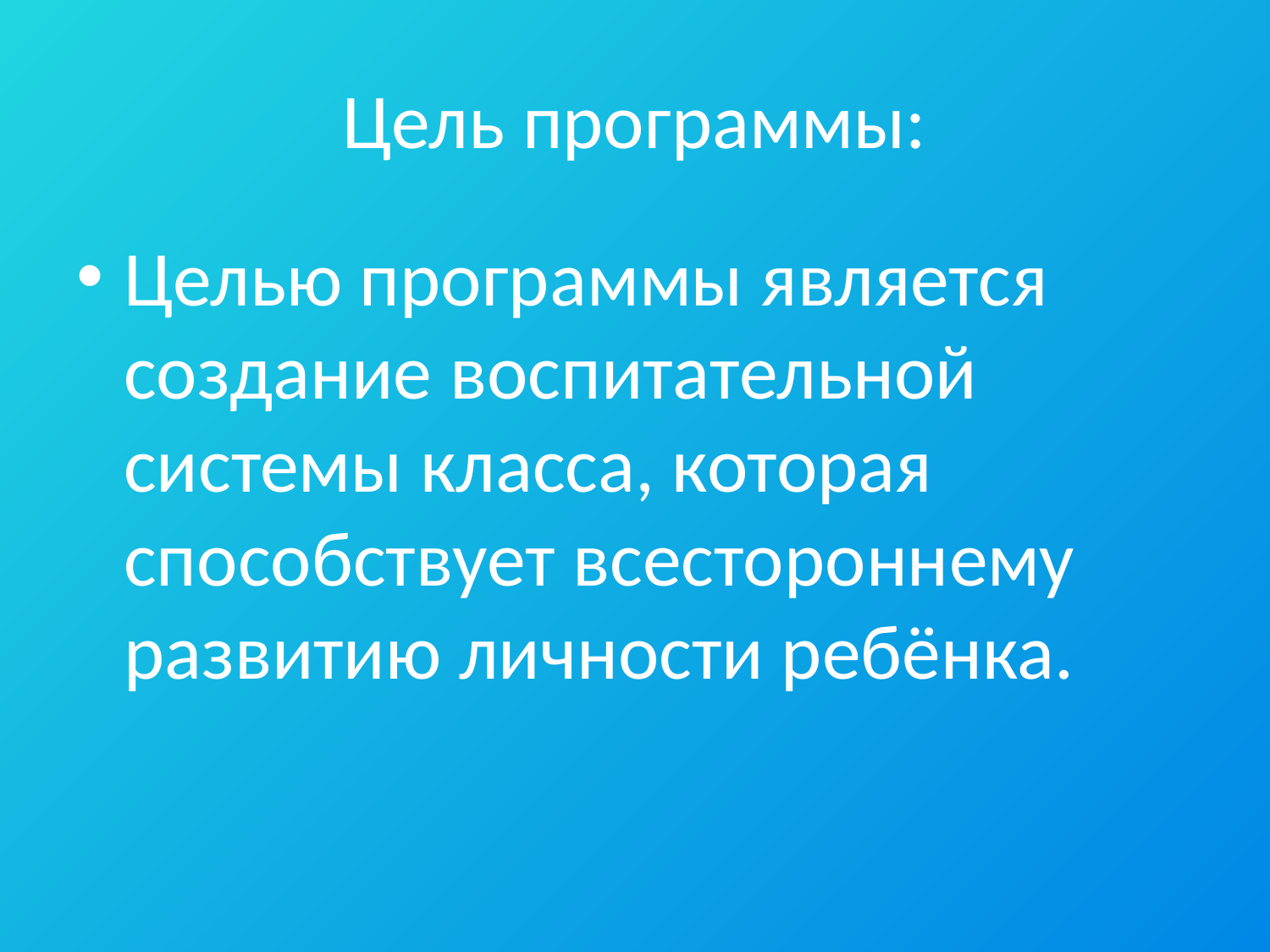

# Цель программы:
Целью программы является создание воспитательной системы класса, которая способствует всестороннему развитию личности ребёнка.